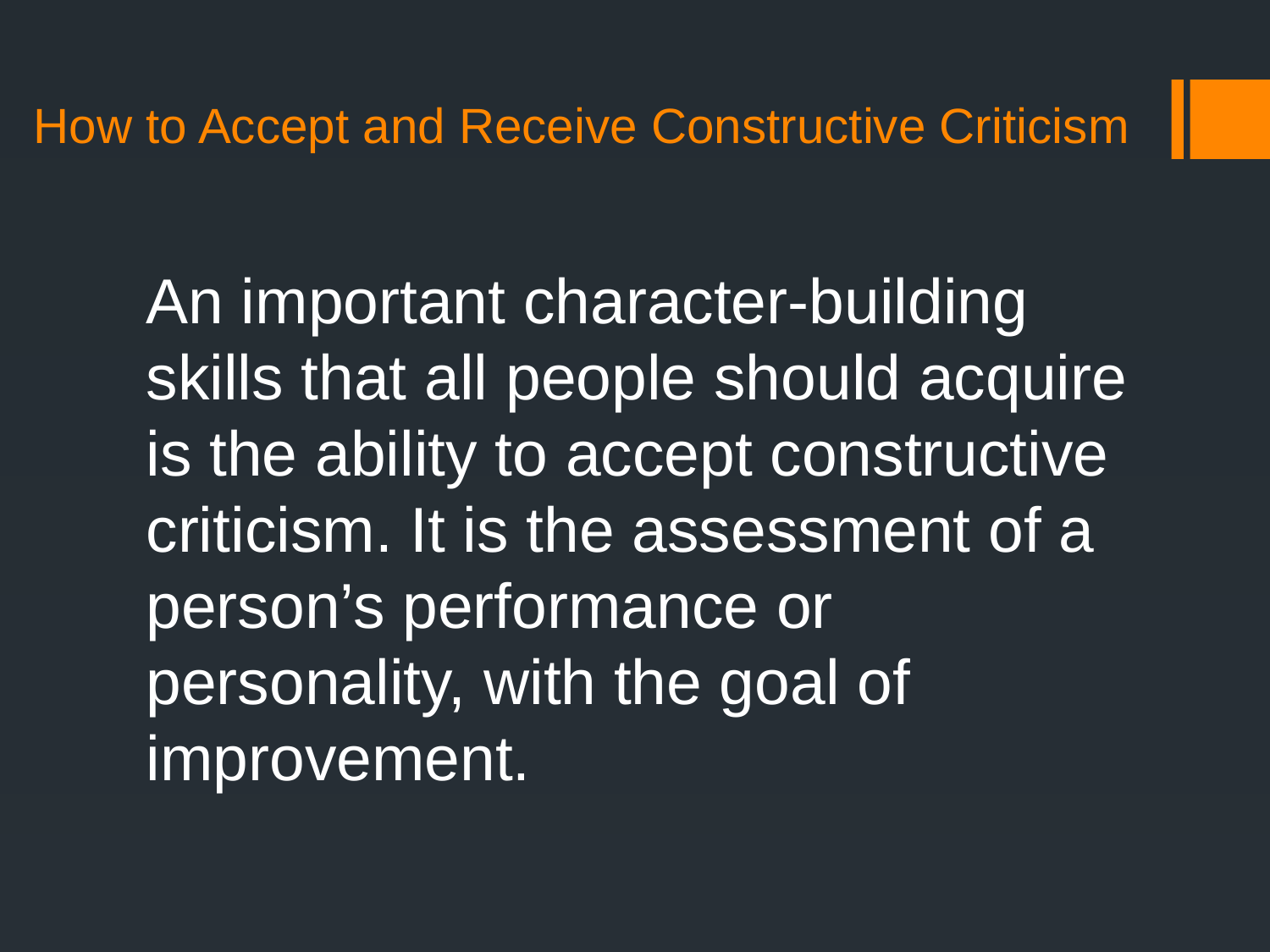

# How to Accept and Receive Constructive Criticism
An important character-building skills that all people should acquire is the ability to accept constructive criticism. It is the assessment of a person’s performance or personality, with the goal of improvement.